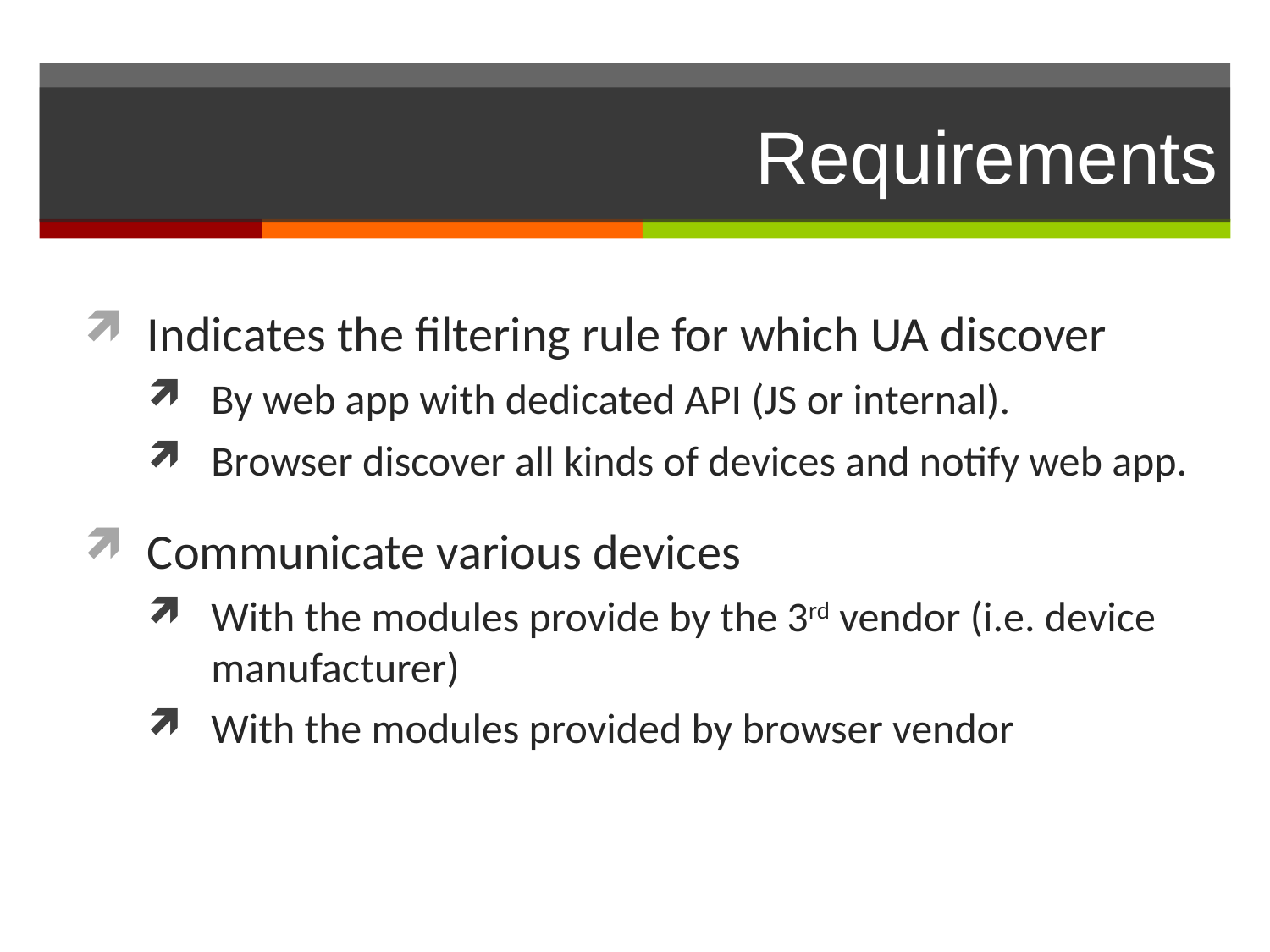

# Requirements
Indicates the filtering rule for which UA discover
By web app with dedicated API (JS or internal).
Browser discover all kinds of devices and notify web app.
Communicate various devices
With the modules provide by the 3rd vendor (i.e. device manufacturer)
With the modules provided by browser vendor